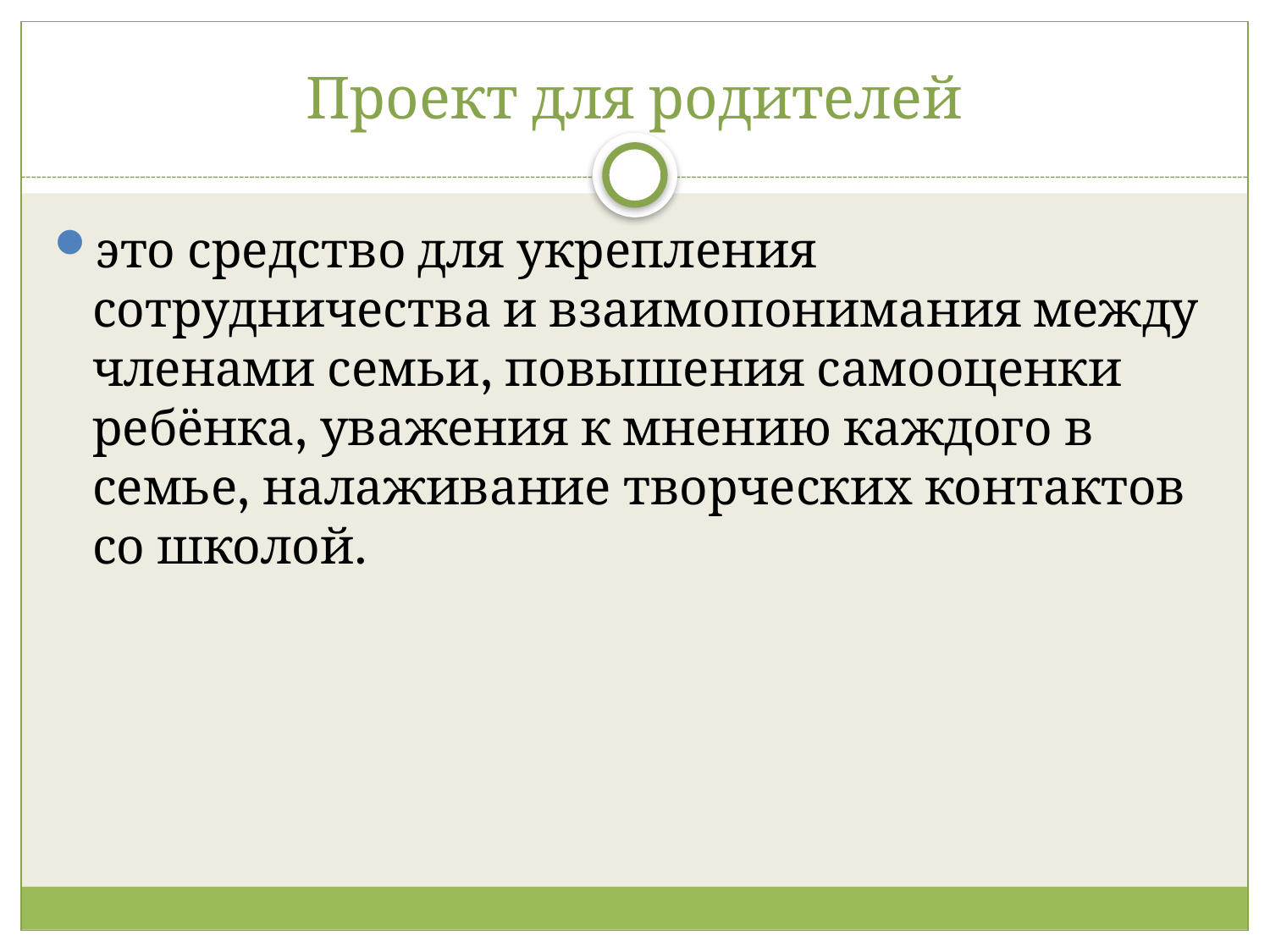

# Проект для родителей
это средство для укрепления сотрудничества и взаимопонимания между членами семьи, повышения самооценки ребёнка, уважения к мнению каждого в семье, налаживание творческих контактов со школой.